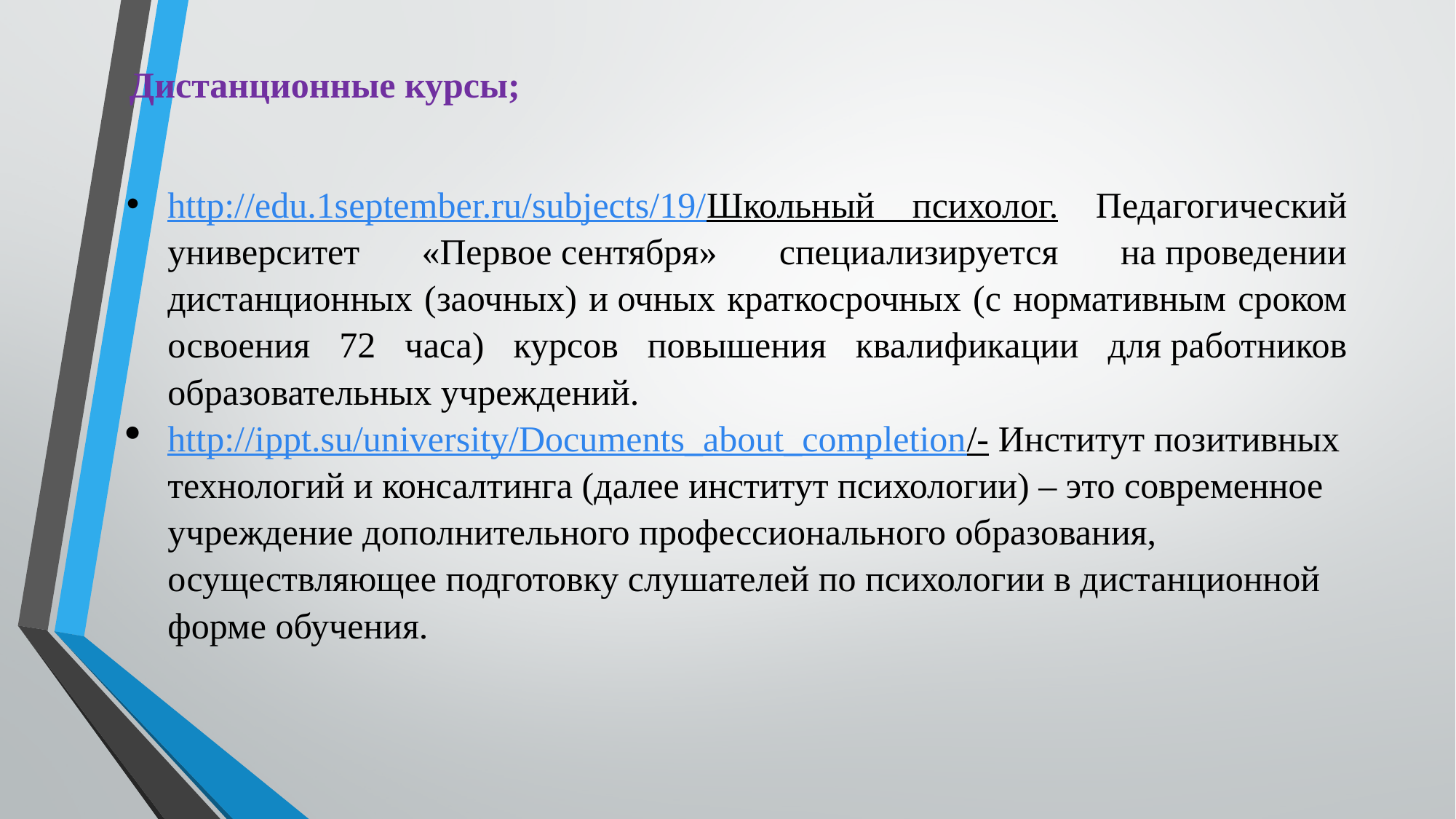

Дистанционные курсы;
#
http://edu.1september.ru/subjects/19/Школьный психолог. Педагогический университет «Первое сентября» специализируется на проведении дистанционных (заочных) и очных краткосрочных (с нормативным сроком освоения 72 часа) курсов повышения квалификации для работников образовательных учреждений.
http://ippt.su/university/Documents_about_completion/- Институт позитивных технологий и консалтинга (далее институт психологии) – это современное учреждение дополнительного профессионального образования, осуществляющее подготовку слушателей по психологии в дистанционной форме обучения.